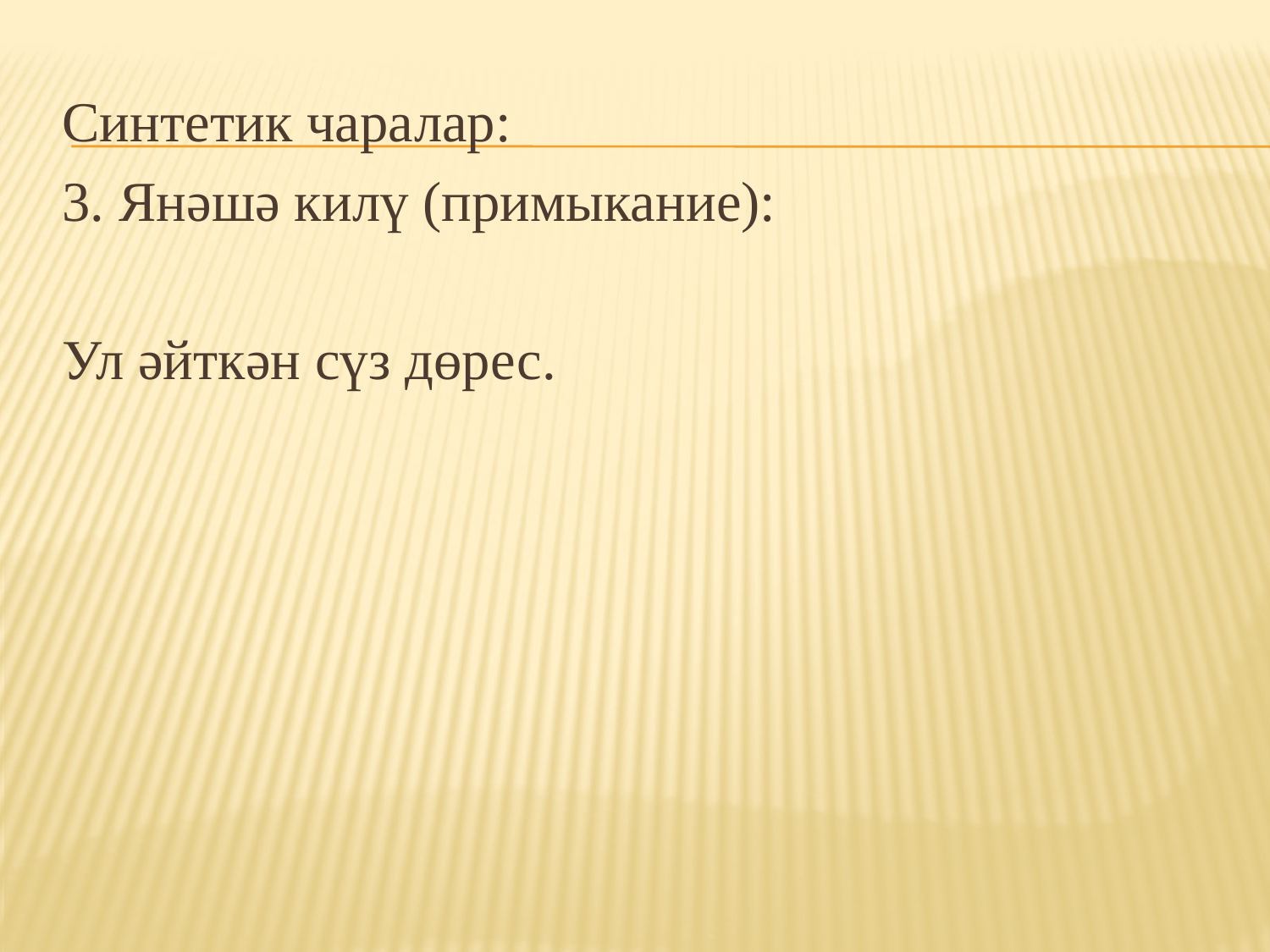

Синтетик чаралар:
3. Янәшә килү (примыкание):

Ул әйткән сүз дөрес.